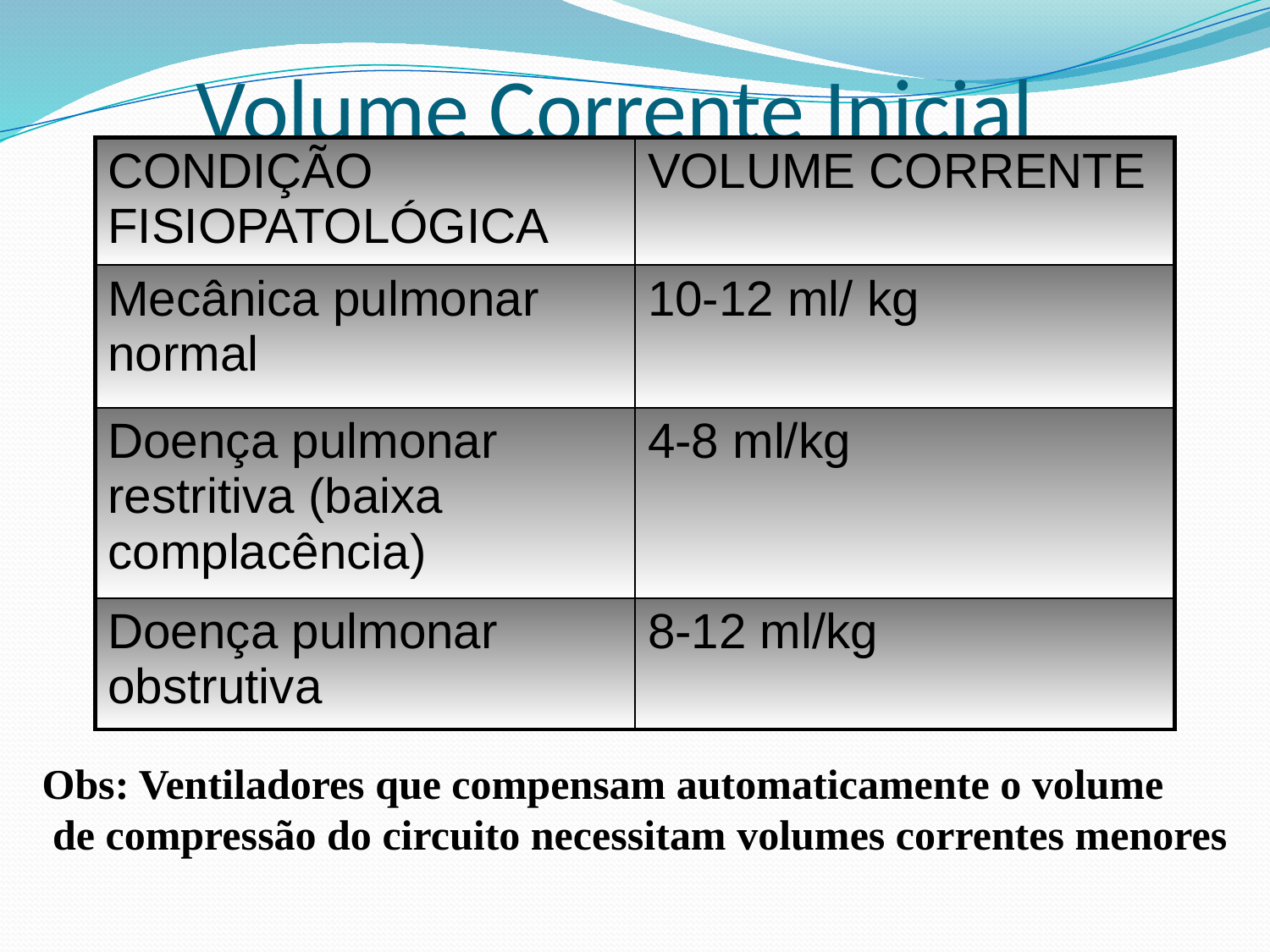

# Volume Corrente Inicial
| CONDIÇÃO FISIOPATOLÓGICA | VOLUME CORRENTE |
| --- | --- |
| Mecânica pulmonar normal | 10-12 ml/ kg |
| Doença pulmonar restritiva (baixa complacência) | 4-8 ml/kg |
| Doença pulmonar obstrutiva | 8-12 ml/kg |
Obs: Ventiladores que compensam automaticamente o volume
 de compressão do circuito necessitam volumes correntes menores